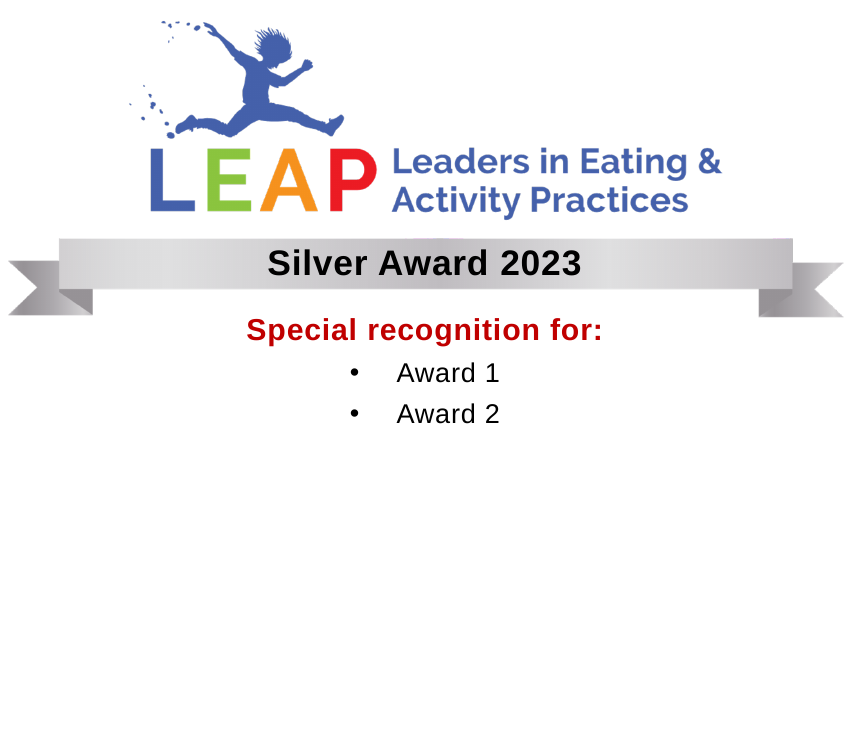

# Silver Award 2023
Special recognition for:
Award 1
Award 2